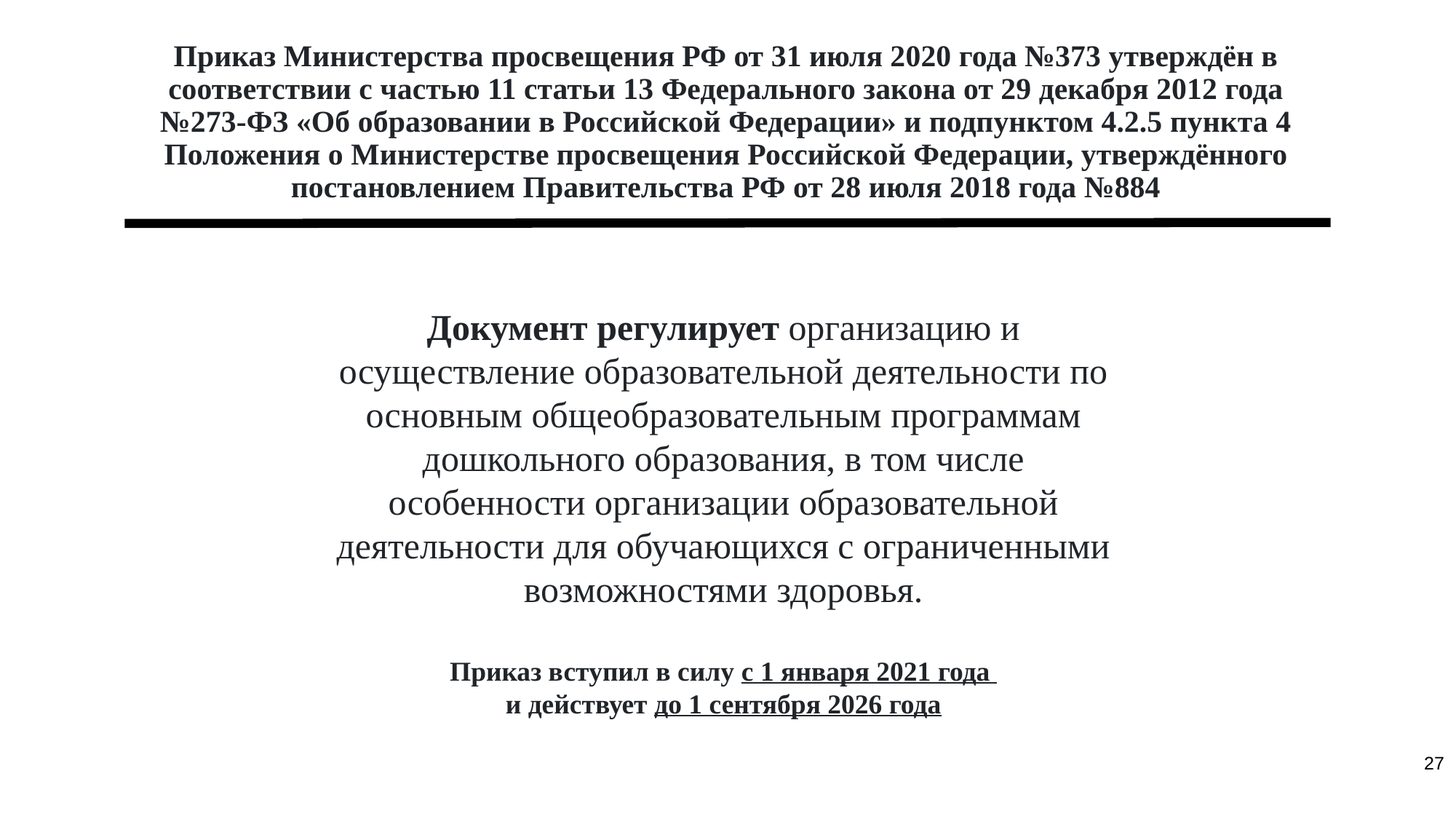

# Приказ Министерства просвещения РФ от 31 июля 2020 года №373 утверждён в соответствии с частью 11 статьи 13 Федерального закона от 29 декабря 2012 года №273-ФЗ «Об образовании в Российской Федерации» и подпунктом 4.2.5 пункта 4 Положения о Министерстве просвещения Российской Федерации, утверждённого постановлением Правительства РФ от 28 июля 2018 года №884
Документ регулирует организацию и осуществление образовательной деятельности по основным общеобразовательным программам дошкольного образования, в том числе особенности организации образовательной деятельности для обучающихся с ограниченными возможностями здоровья.

Приказ вступил в силу с 1 января 2021 года
и действует до 1 сентября 2026 года
27